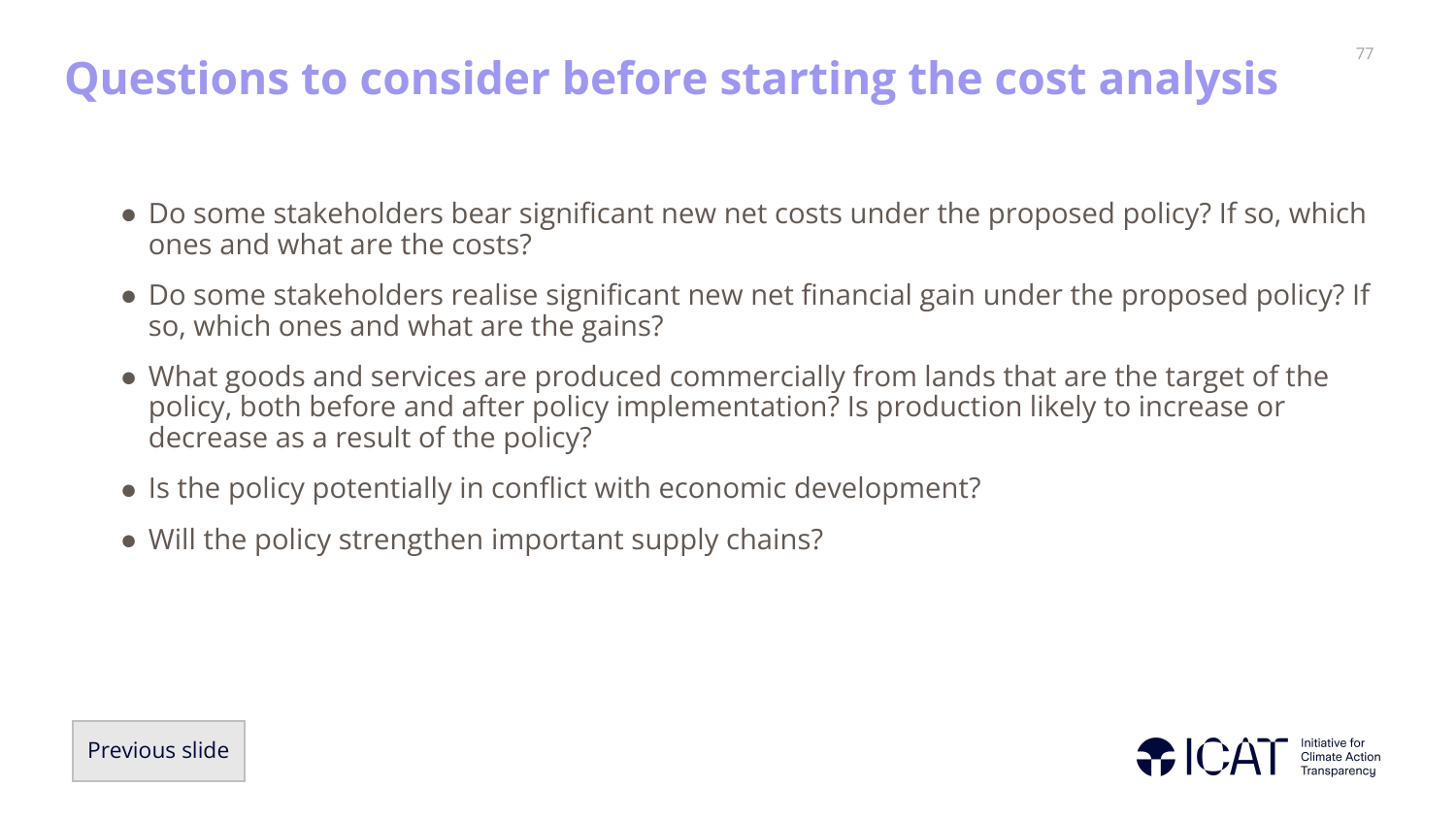

# Questions to consider before starting the cost analysis
Do some stakeholders bear significant new net costs under the proposed policy? If so, which ones and what are the costs?
Do some stakeholders realise significant new net financial gain under the proposed policy? If so, which ones and what are the gains?
What goods and services are produced commercially from lands that are the target of the policy, both before and after policy implementation? Is production likely to increase or decrease as a result of the policy?
Is the policy potentially in conflict with economic development?
Will the policy strengthen important supply chains?

Previous slide